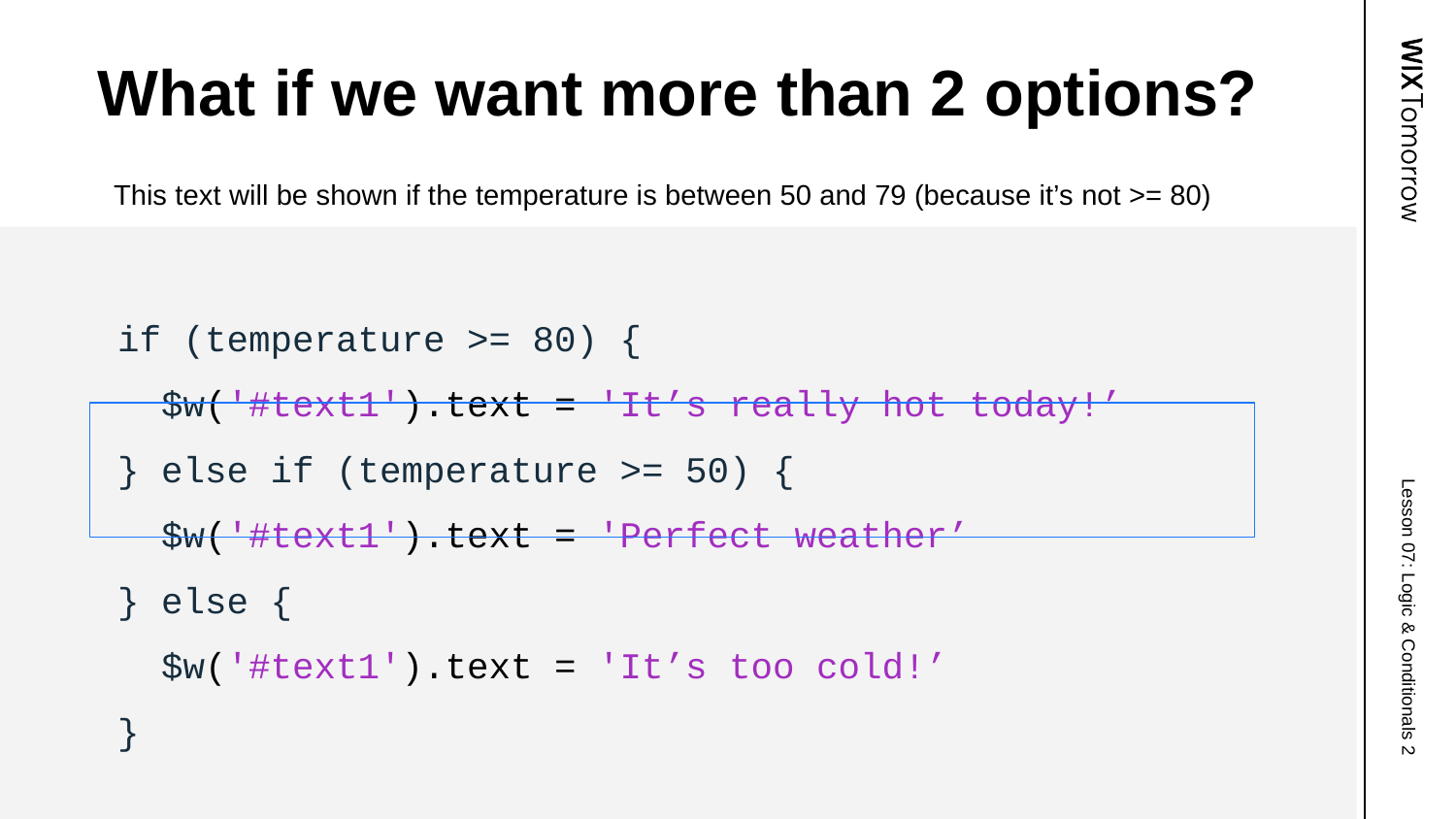

# What if we want more than 2 options?
This text will be shown if the temperature is between 50 and 79 (because it’s not >= 80)
if (temperature >= 80) {
  $w('#text1').text = 'It’s really hot today!’
} else if (temperature >= 50) {
  $w('#text1').text = 'Perfect weather’
} else {
  $w('#text1').text = 'It’s too cold!’
}